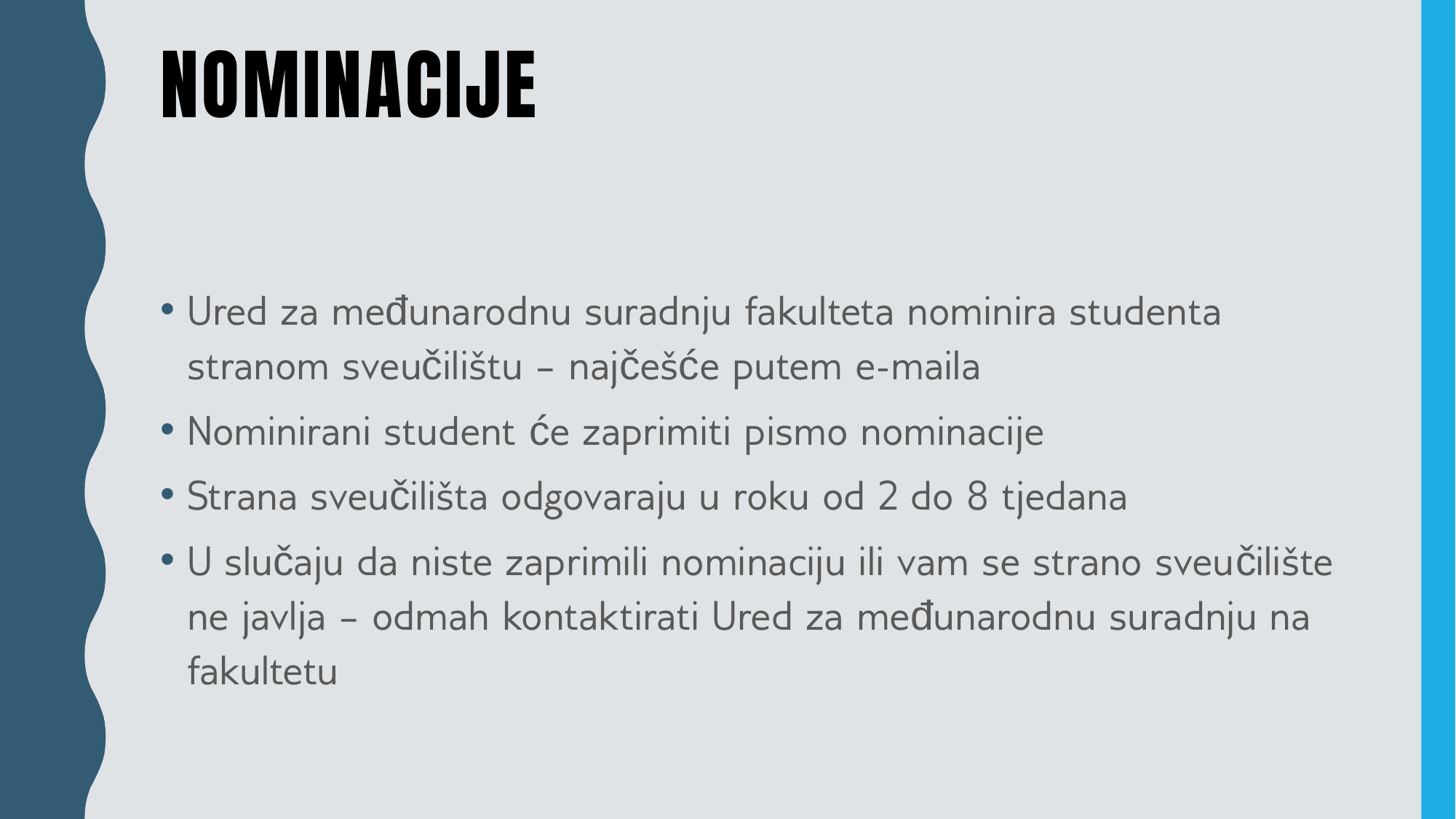

# Nominacije
Ured za međunarodnu suradnju fakulteta nominira studenta stranom sveučilištu – najčešće putem e-maila
Nominirani student će zaprimiti pismo nominacije
Strana sveučilišta odgovaraju u roku od 2 do 8 tjedana
U slučaju da niste zaprimili nominaciju ili vam se strano sveučilište ne javlja – odmah kontaktirati Ured za međunarodnu suradnju na fakultetu